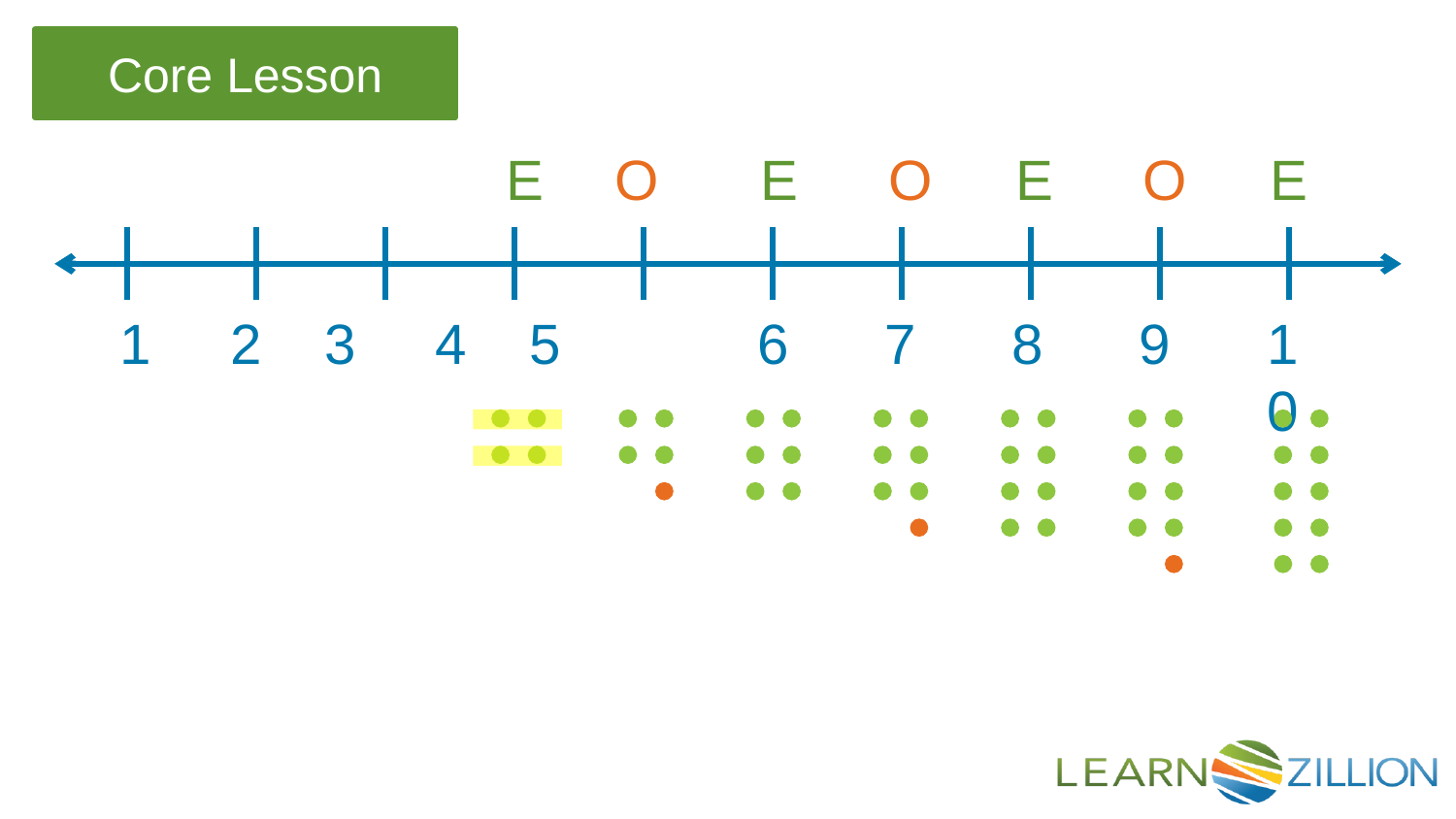

E
O
E
O
E

1     2    3     4    5
6
7
8
9
10
O
E